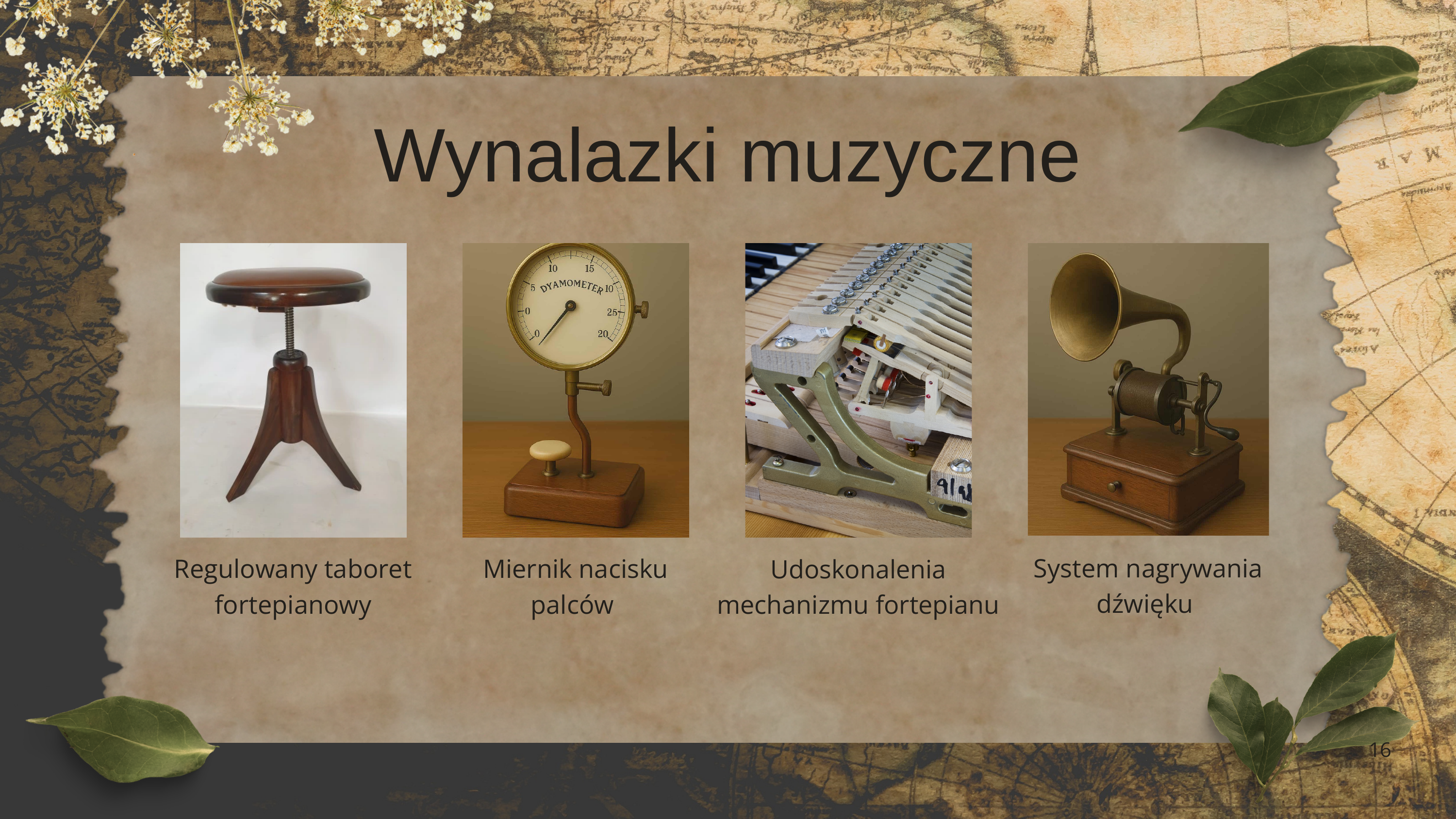

Wynalazki muzyczne

System nagrywania
dźwięku
Regulowany taboret
fortepianowy
Miernik nacisku
palców
Udoskonalenia mechanizmu fortepianu

16